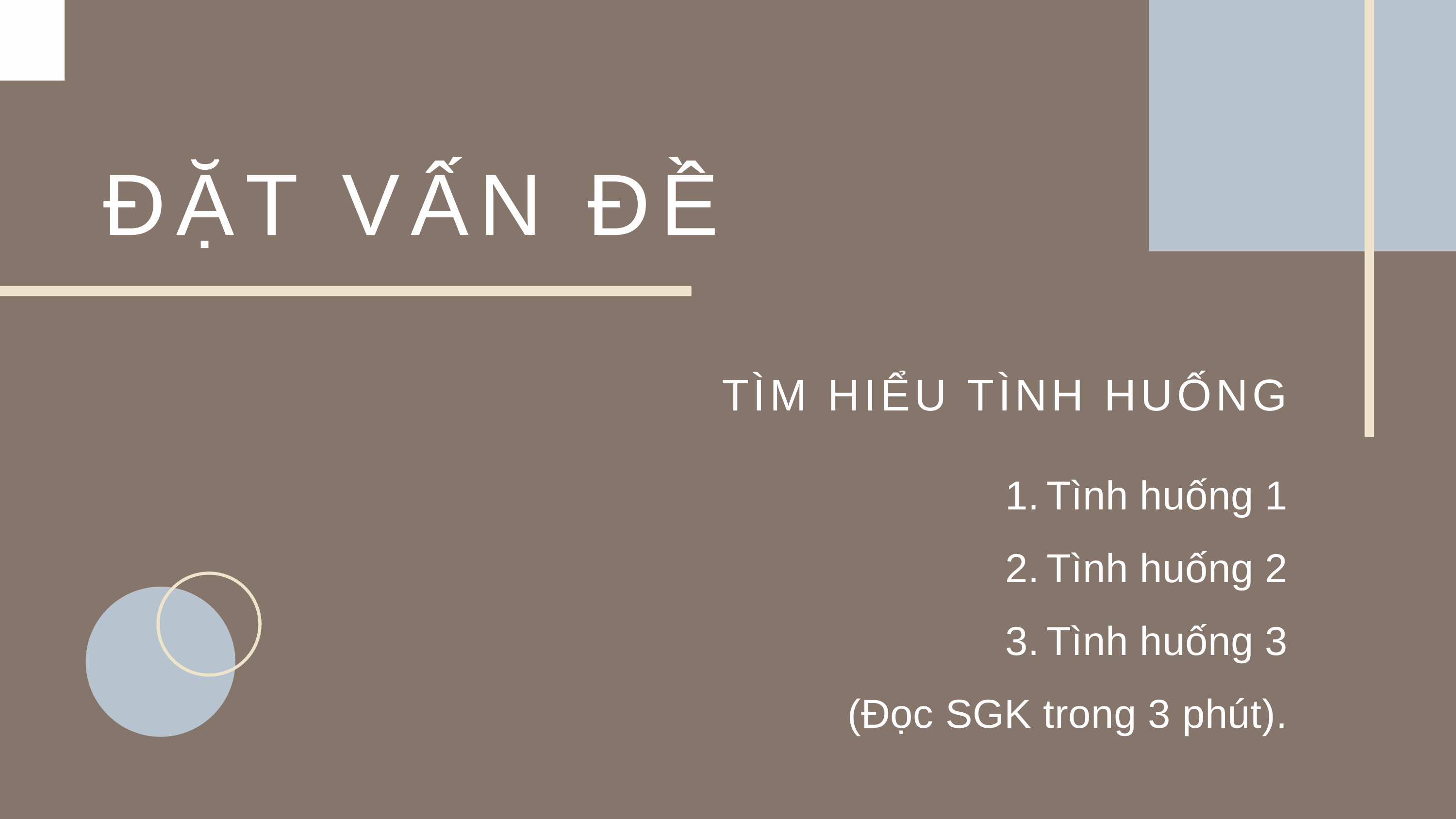

ĐẶT VẤN ĐỀ

TÌM HIỂU TÌNH HUỐNG
Tình huống 1
Tình huống 2
Tình huống 3
(Đọc SGK trong 3 phút).